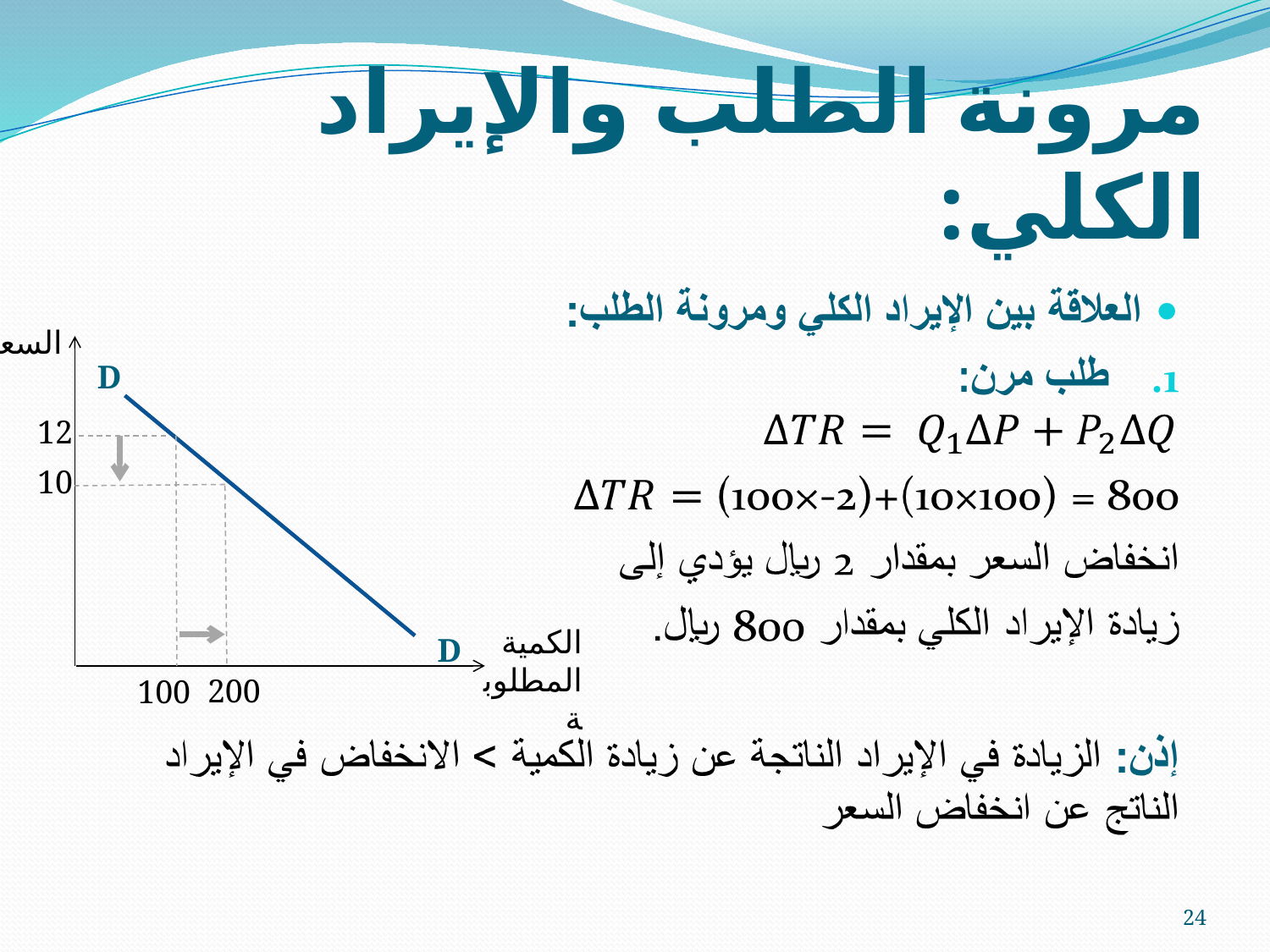

# مرونة الطلب والإيراد الكلي:

السعر
D
12
10
الكمية المطلوبة
D
200
100
24